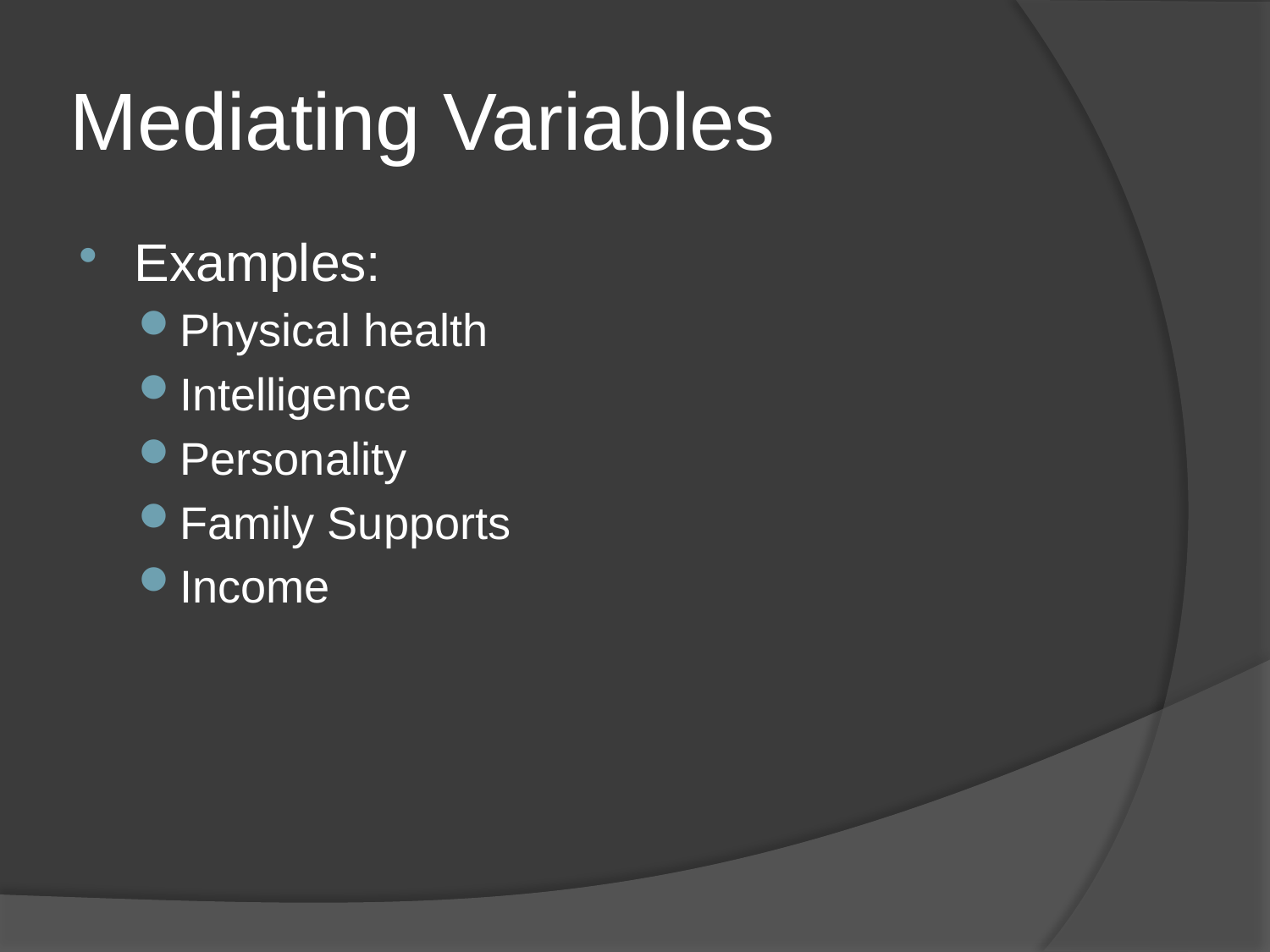

# Mediating Variables
Examples:
Physical health
Intelligence
Personality
Family Supports
Income